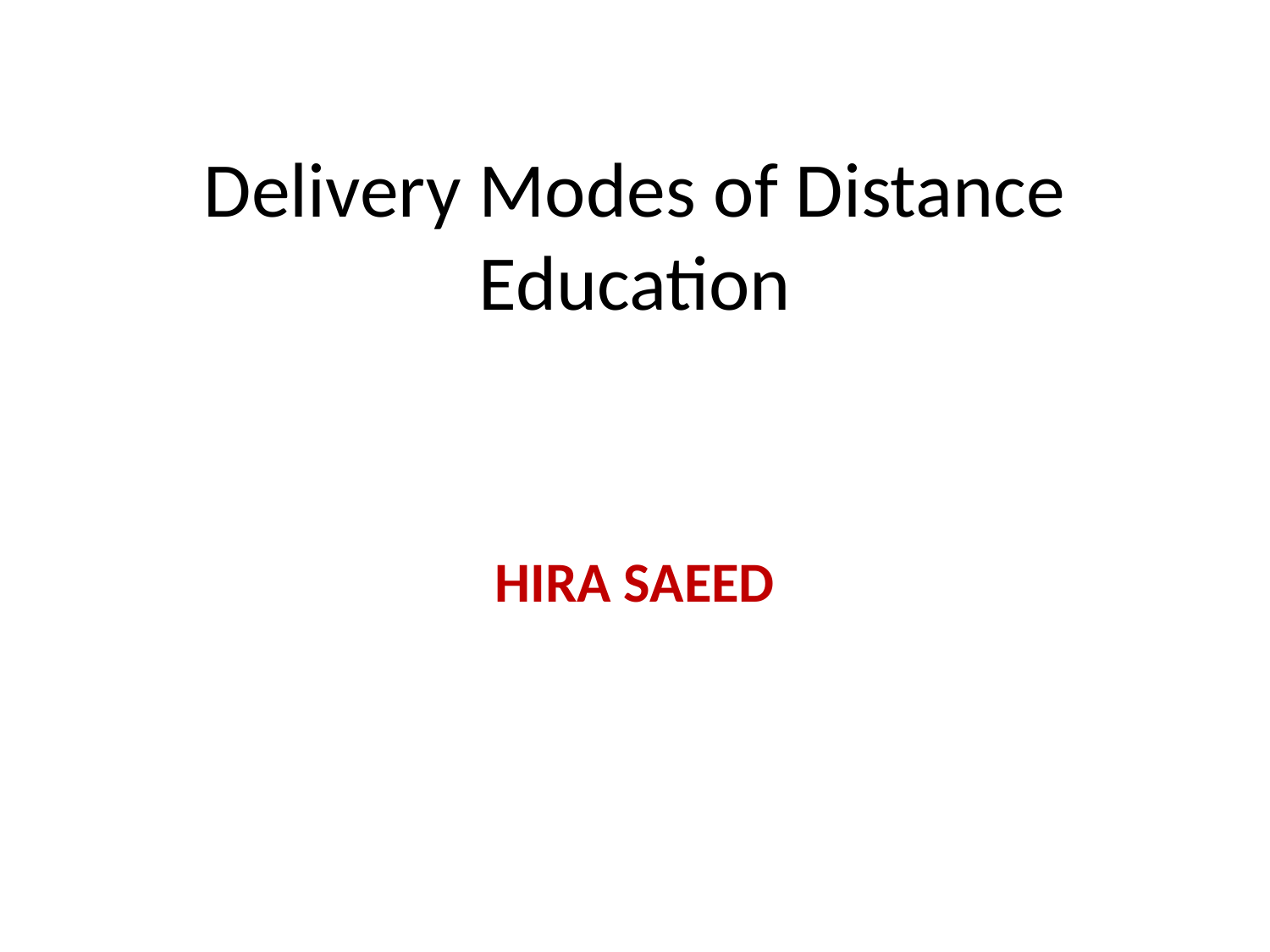

# Delivery Modes of Distance Education
HIRA SAEED